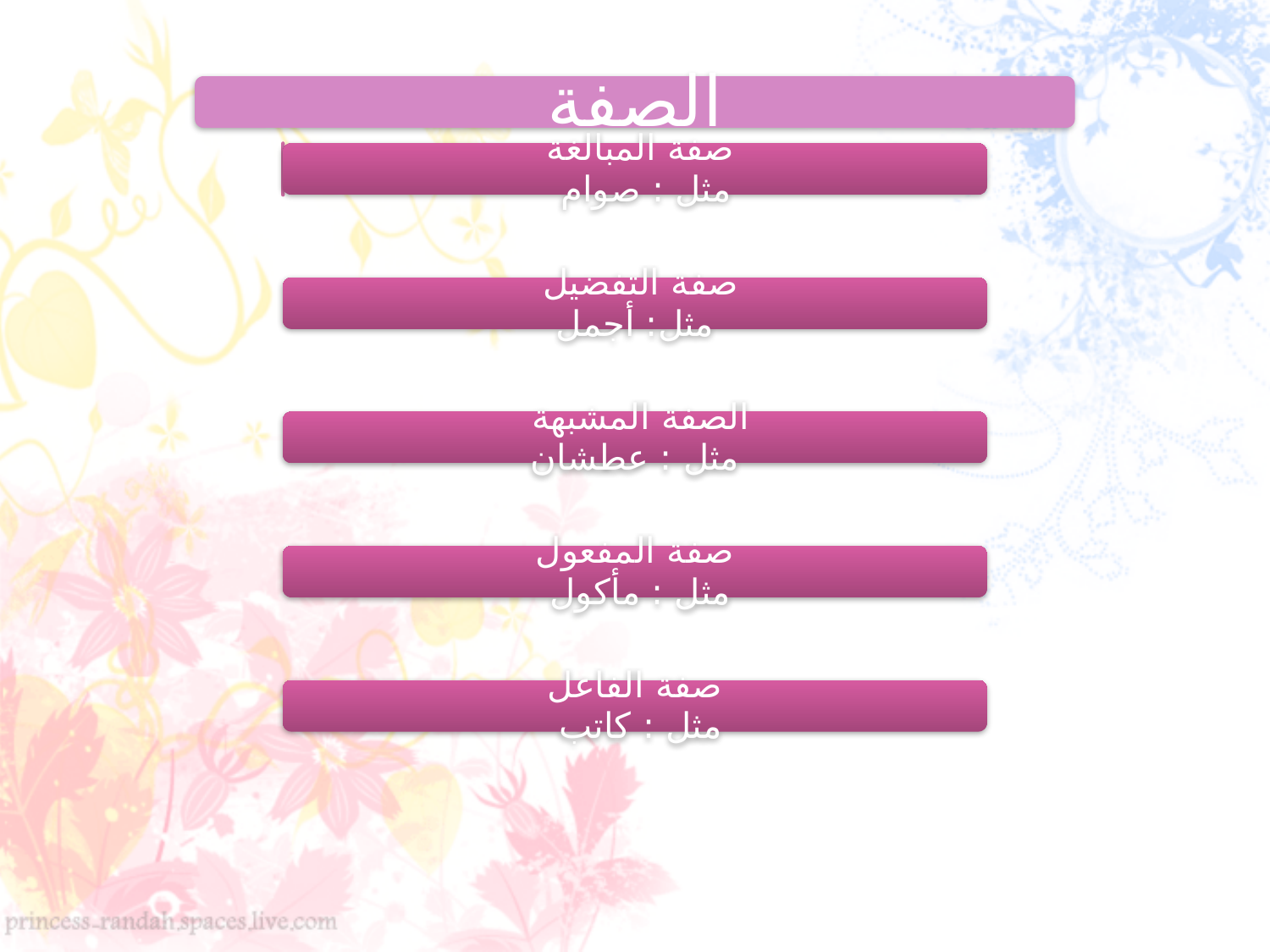

الصفة
صفة المبالغة
مثل : صوام
الصفة المشبهة
مثل : عطشان
صفة التفضيل
مثل: أجمل
صفة المفعول
مثل : مأكول
صفة الفاعل
مثل : كاتب